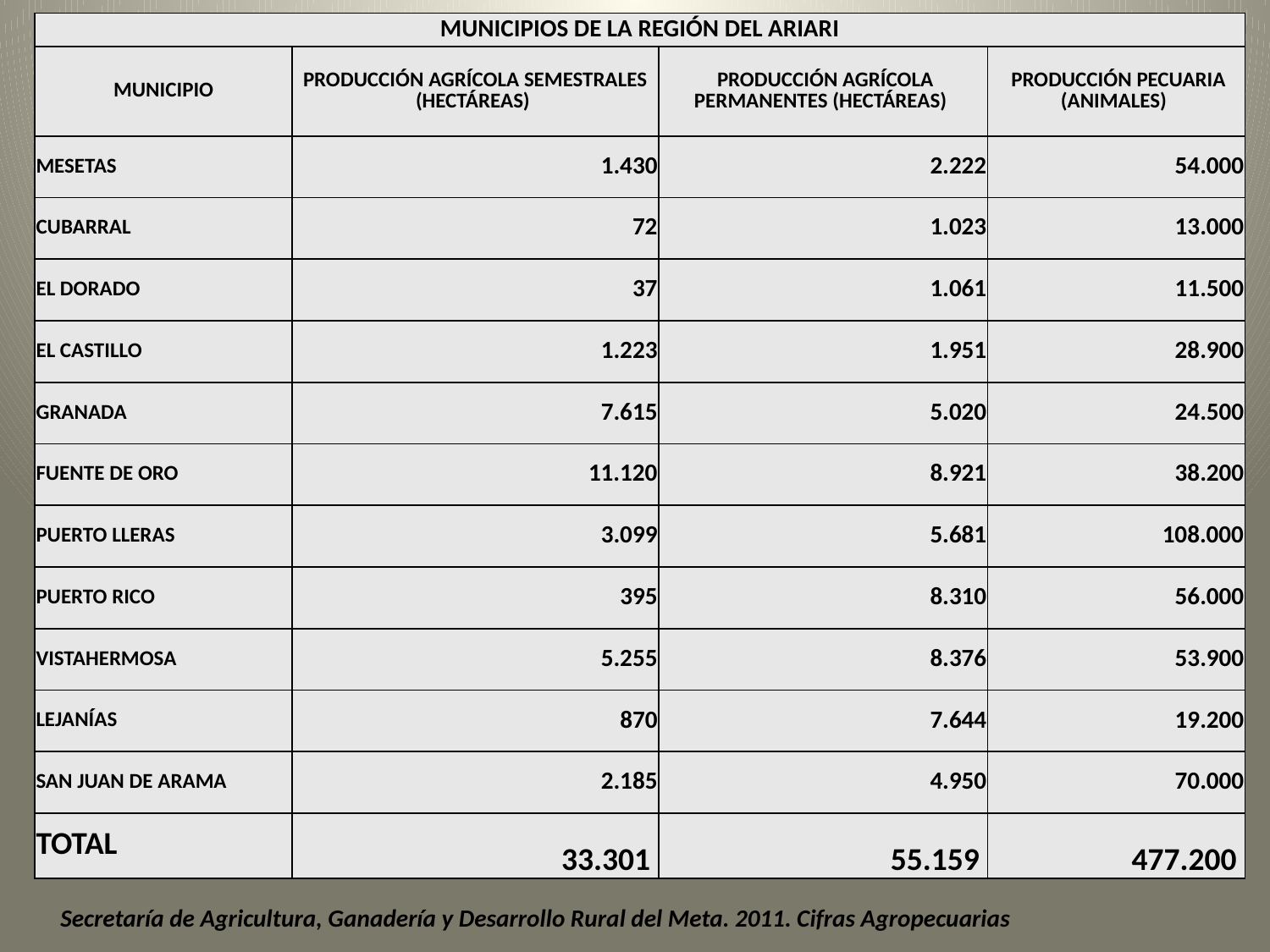

| MUNICIPIOS DE LA REGIÓN DEL ARIARI |  |  |  |
| --- | --- | --- | --- |
| MUNICIPIO | PRODUCCIÓN AGRÍCOLA SEMESTRALES (HECTÁREAS) | PRODUCCIÓN AGRÍCOLA PERMANENTES (HECTÁREAS) | PRODUCCIÓN PECUARIA (ANIMALES) |
| MESETAS | 1.430 | 2.222 | 54.000 |
| CUBARRAL | 72 | 1.023 | 13.000 |
| EL DORADO | 37 | 1.061 | 11.500 |
| EL CASTILLO | 1.223 | 1.951 | 28.900 |
| GRANADA | 7.615 | 5.020 | 24.500 |
| FUENTE DE ORO | 11.120 | 8.921 | 38.200 |
| PUERTO LLERAS | 3.099 | 5.681 | 108.000 |
| PUERTO RICO | 395 | 8.310 | 56.000 |
| VISTAHERMOSA | 5.255 | 8.376 | 53.900 |
| LEJANÍAS | 870 | 7.644 | 19.200 |
| SAN JUAN DE ARAMA | 2.185 | 4.950 | 70.000 |
| TOTAL | 33.301 | 55.159 | 477.200 |
Secretaría de Agricultura, Ganadería y Desarrollo Rural del Meta. 2011. Cifras Agropecuarias